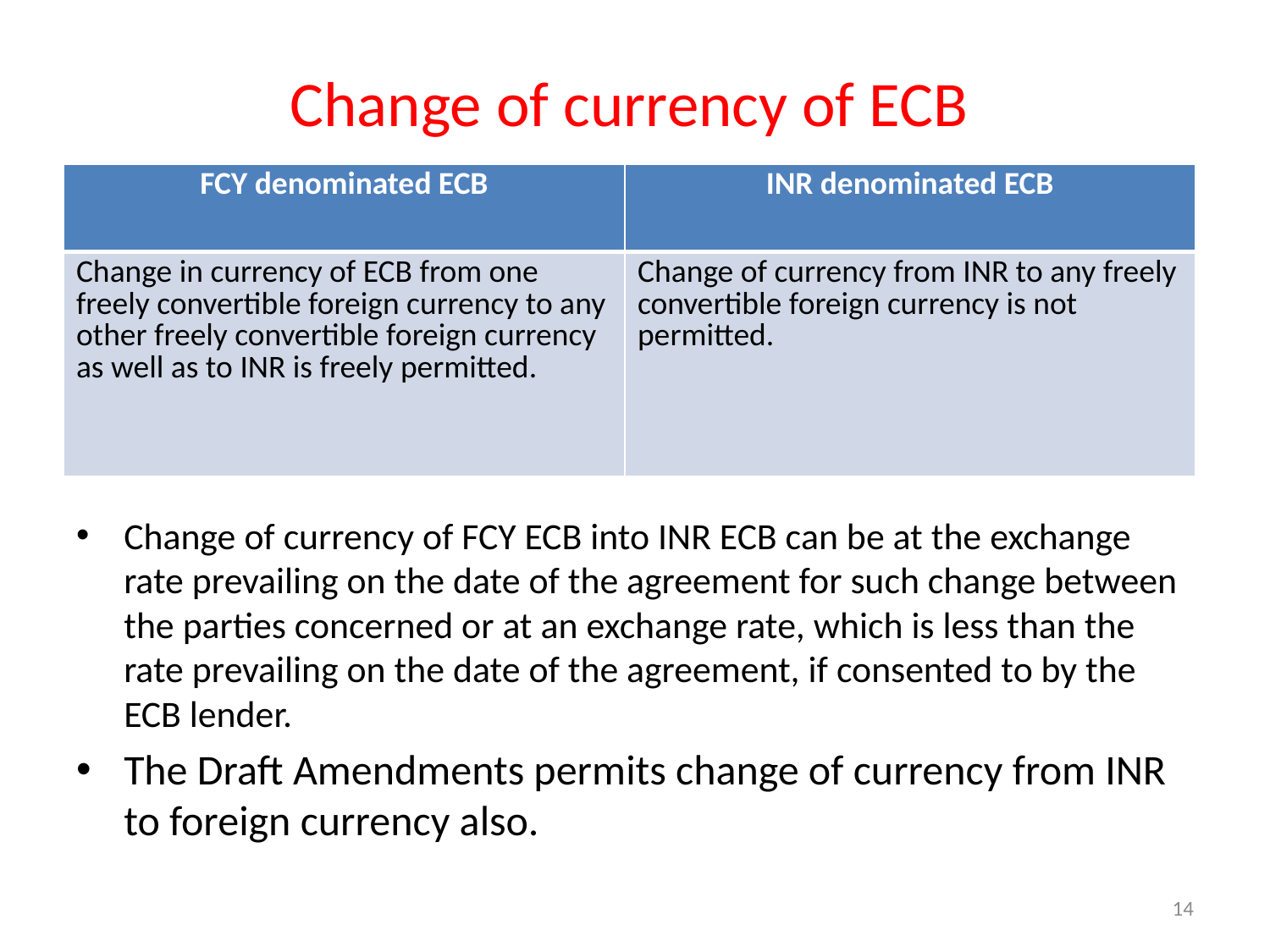

# Change of currency of ECB
| FCY denominated ECB | INR denominated ECB |
| --- | --- |
| Change in currency of ECB from one freely convertible foreign currency to any other freely convertible foreign currency as well as to INR is freely permitted. | Change of currency from INR to any freely convertible foreign currency is not permitted. |
Change of currency of FCY ECB into INR ECB can be at the exchange rate prevailing on the date of the agreement for such change between the parties concerned or at an exchange rate, which is less than the rate prevailing on the date of the agreement, if consented to by the ECB lender.
The Draft Amendments permits change of currency from INR to foreign currency also.

14